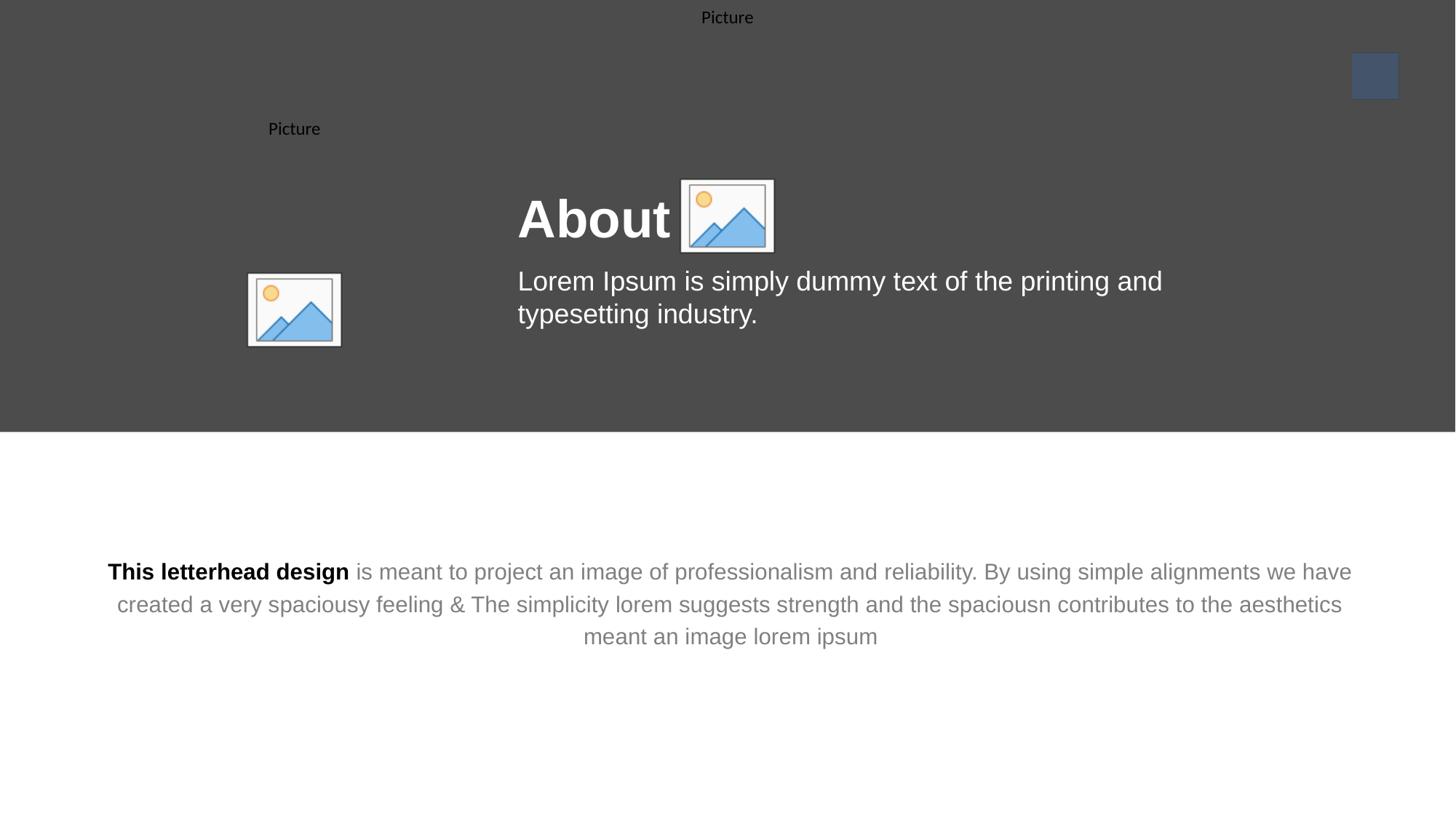

4

About us
Lorem Ipsum is simply dummy text of the printing and typesetting industry.

This letterhead design is meant to project an image of professionalism and reliability. By using simple alignments we have created a very spaciousy feeling & The simplicity lorem suggests strength and the spaciousn contributes to the aesthetics meant an image lorem ipsum